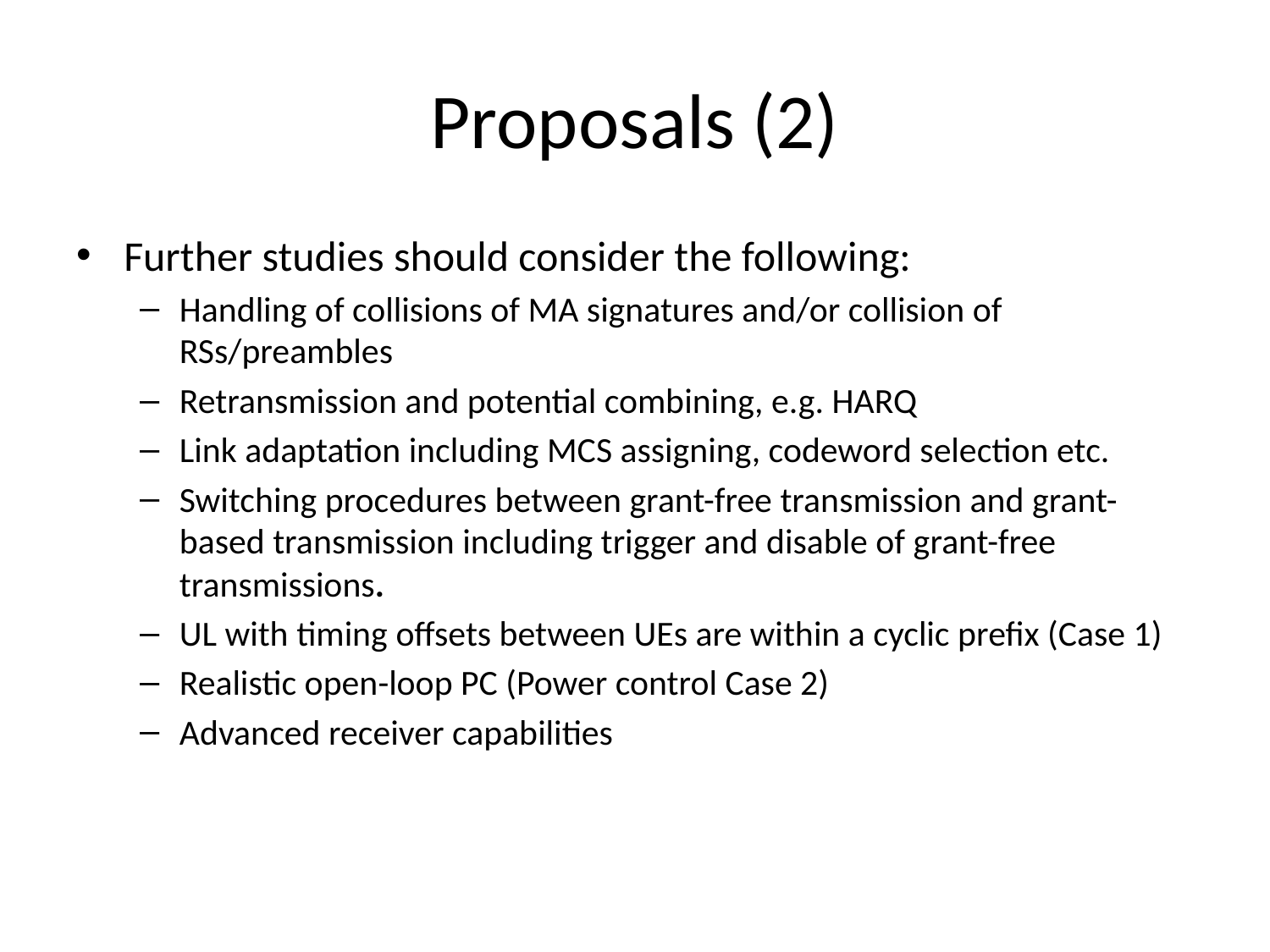

# Proposals (2)
Further studies should consider the following:
Handling of collisions of MA signatures and/or collision of RSs/preambles
Retransmission and potential combining, e.g. HARQ
Link adaptation including MCS assigning, codeword selection etc.
Switching procedures between grant-free transmission and grant-based transmission including trigger and disable of grant-free transmissions.
UL with timing offsets between UEs are within a cyclic prefix (Case 1)
Realistic open-loop PC (Power control Case 2)
Advanced receiver capabilities